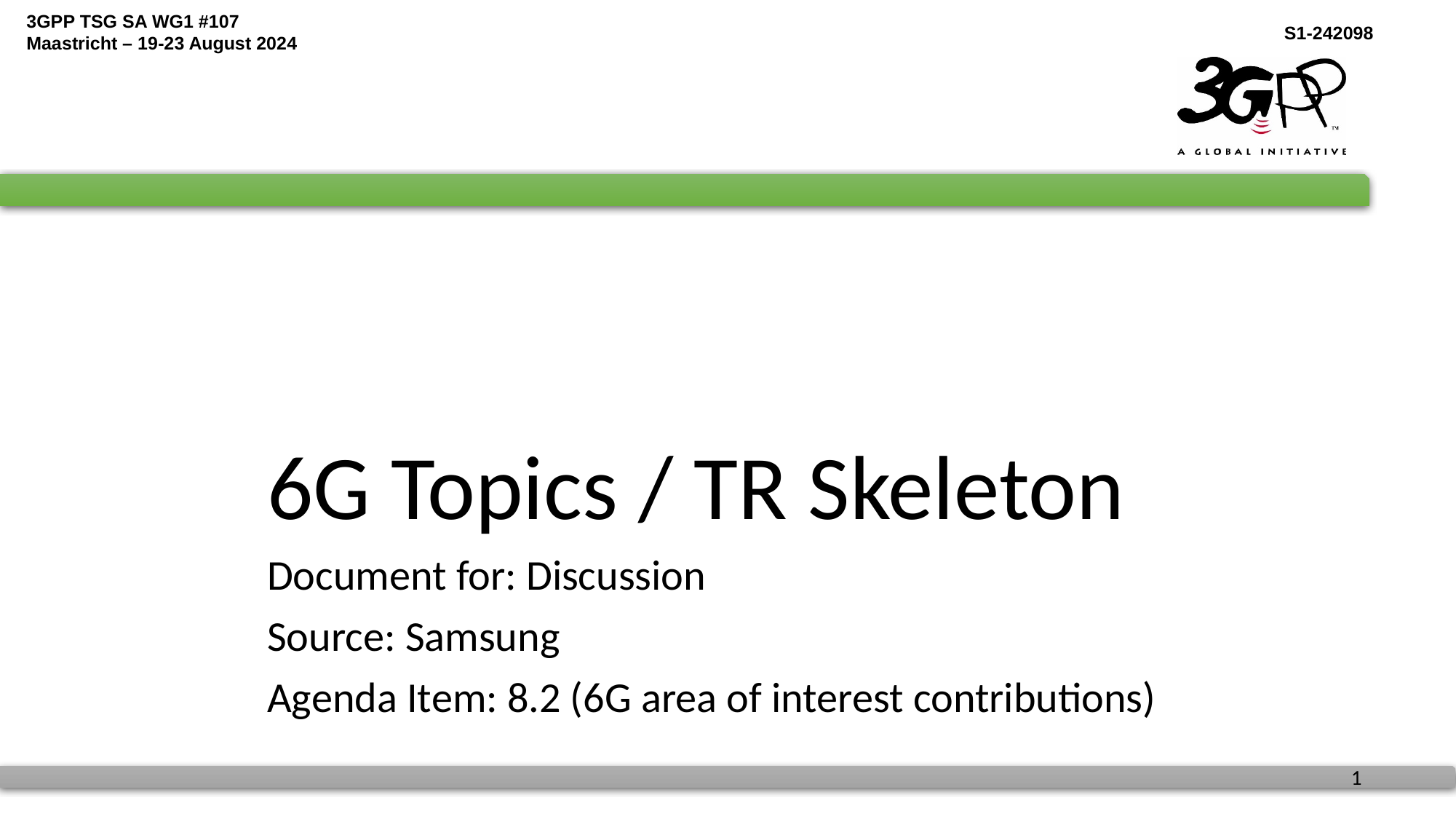

# 6G Topics / TR Skeleton
Document for: Discussion
Source: Samsung
Agenda Item: 8.2 (6G area of interest contributions)